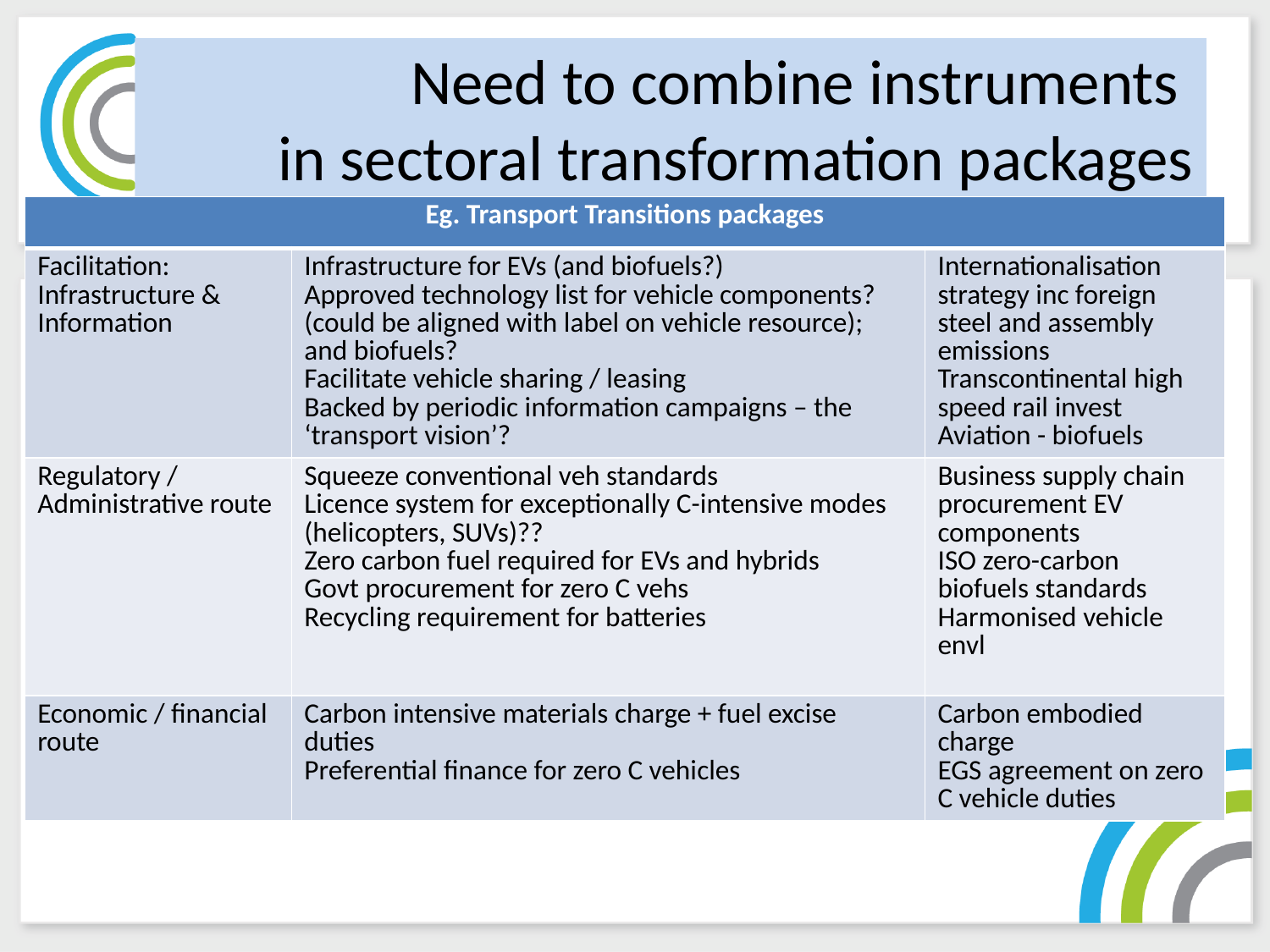

# Need to combine instruments in sectoral transformation packages
| Eg. Transport Transitions packages |  |  |
| --- | --- | --- |
| Facilitation: Infrastructure & Information | Infrastructure for EVs (and biofuels?) Approved technology list for vehicle components? (could be aligned with label on vehicle resource); and biofuels? Facilitate vehicle sharing / leasing Backed by periodic information campaigns – the ‘transport vision’? | Internationalisation strategy inc foreign steel and assembly emissions Transcontinental high speed rail invest Aviation - biofuels |
| Regulatory / Administrative route | Squeeze conventional veh standards Licence system for exceptionally C-intensive modes (helicopters, SUVs)?? Zero carbon fuel required for EVs and hybrids Govt procurement for zero C vehs Recycling requirement for batteries | Business supply chain procurement EV components ISO zero-carbon biofuels standards Harmonised vehicle envl |
| Economic / financial route | Carbon intensive materials charge + fuel excise duties Preferential finance for zero C vehicles | Carbon embodied charge EGS agreement on zero C vehicle duties |